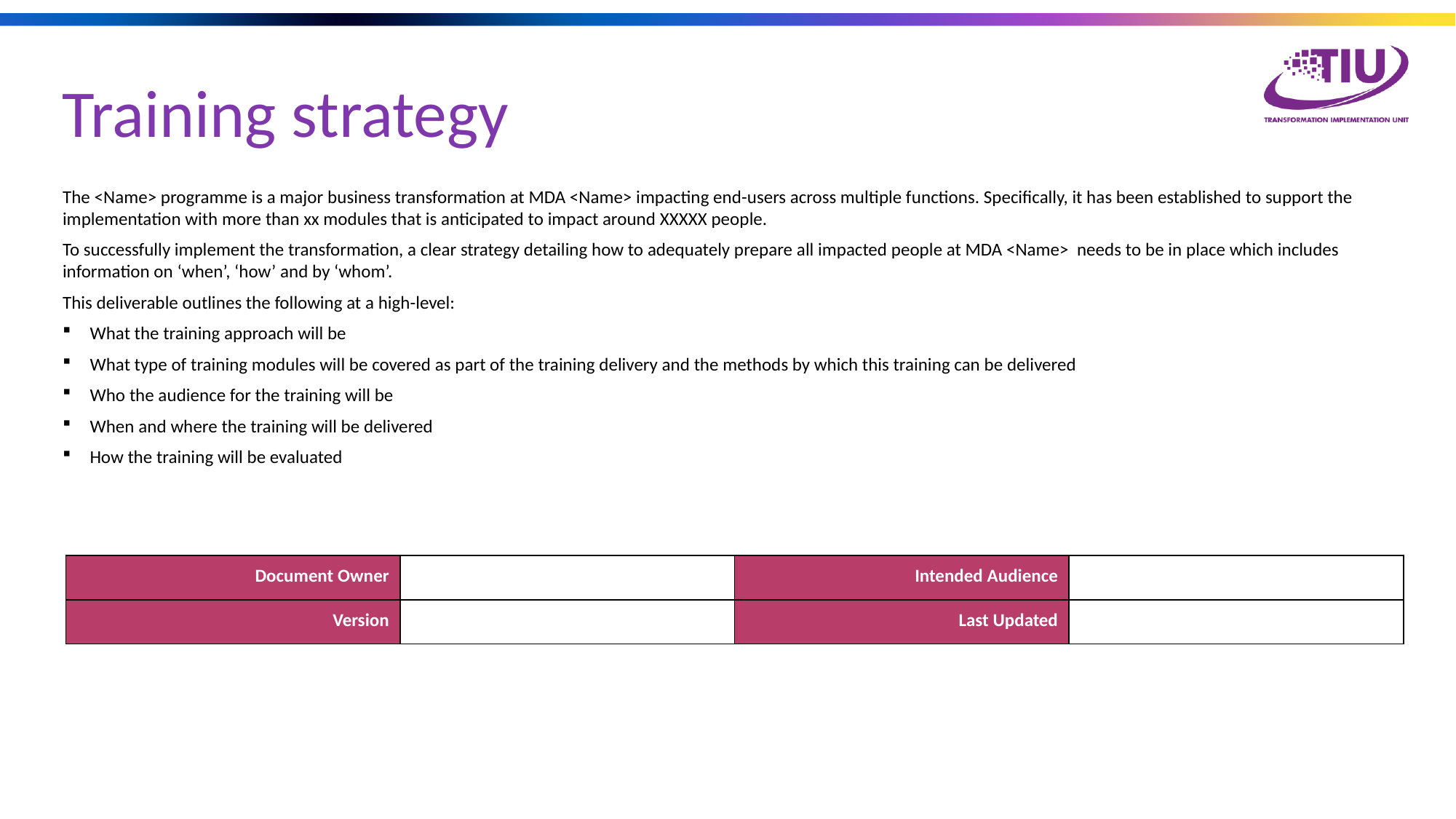

Training strategy
The <Name> programme is a major business transformation at MDA <Name> impacting end-users across multiple functions. Specifically, it has been established to support the implementation with more than xx modules that is anticipated to impact around XXXXX people.
To successfully implement the transformation, a clear strategy detailing how to adequately prepare all impacted people at MDA <Name>  needs to be in place which includes information on ‘when’, ‘how’ and by ‘whom’.
This deliverable outlines the following at a high-level:
What the training approach will be
What type of training modules will be covered as part of the training delivery and the methods by which this training can be delivered
Who the audience for the training will be
When and where the training will be delivered
How the training will be evaluated
| Document Owner |  | Intended Audience |  |
| --- | --- | --- | --- |
| Version |  | Last Updated |  |